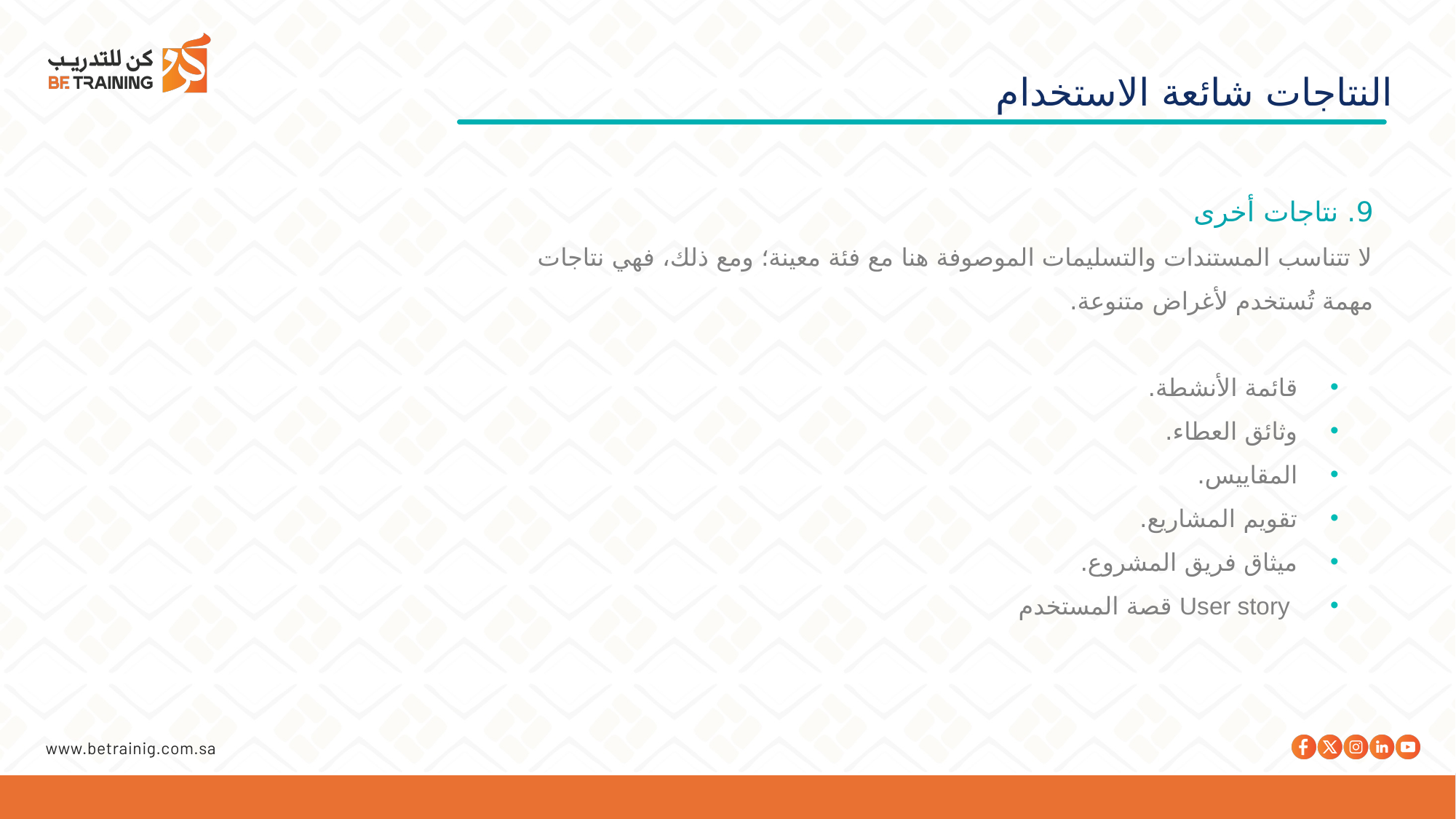

النتاجات شائعة الاستخدام
9. نتاجات أخرى
لا تتناسب المستندات والتسليمات الموصوفة هنا مع فئة معينة؛ ومع ذلك، فهي نتاجات مهمة تُستخدم لأغراض متنوعة.

قائمة الأنشطة.
وثائق العطاء.
المقاييس.
تقويم المشاريع.
ميثاق فريق المشروع.
 User story قصة المستخدم